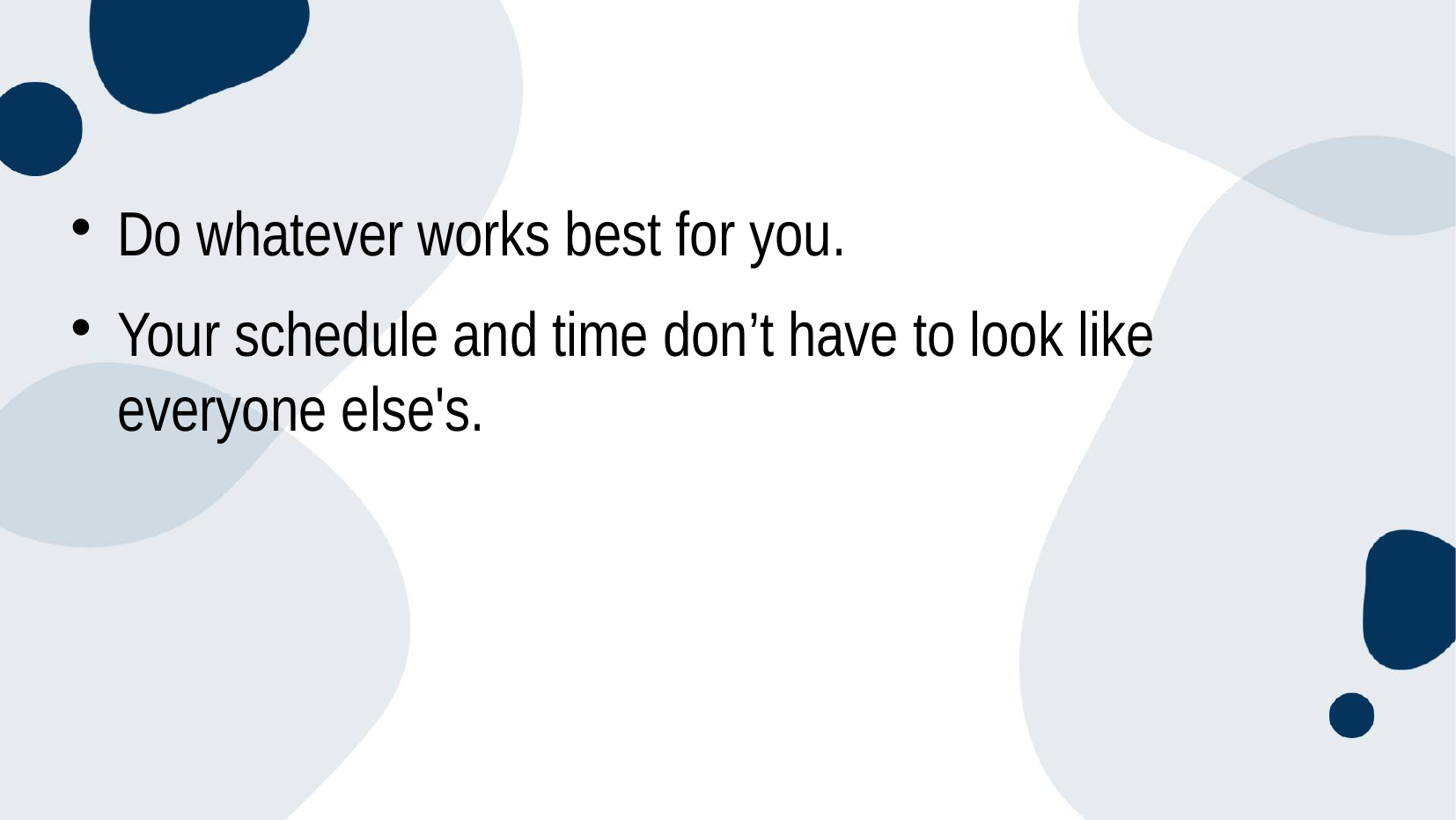

Do whatever works best for you.
Your schedule and time don’t have to look like everyone else's.